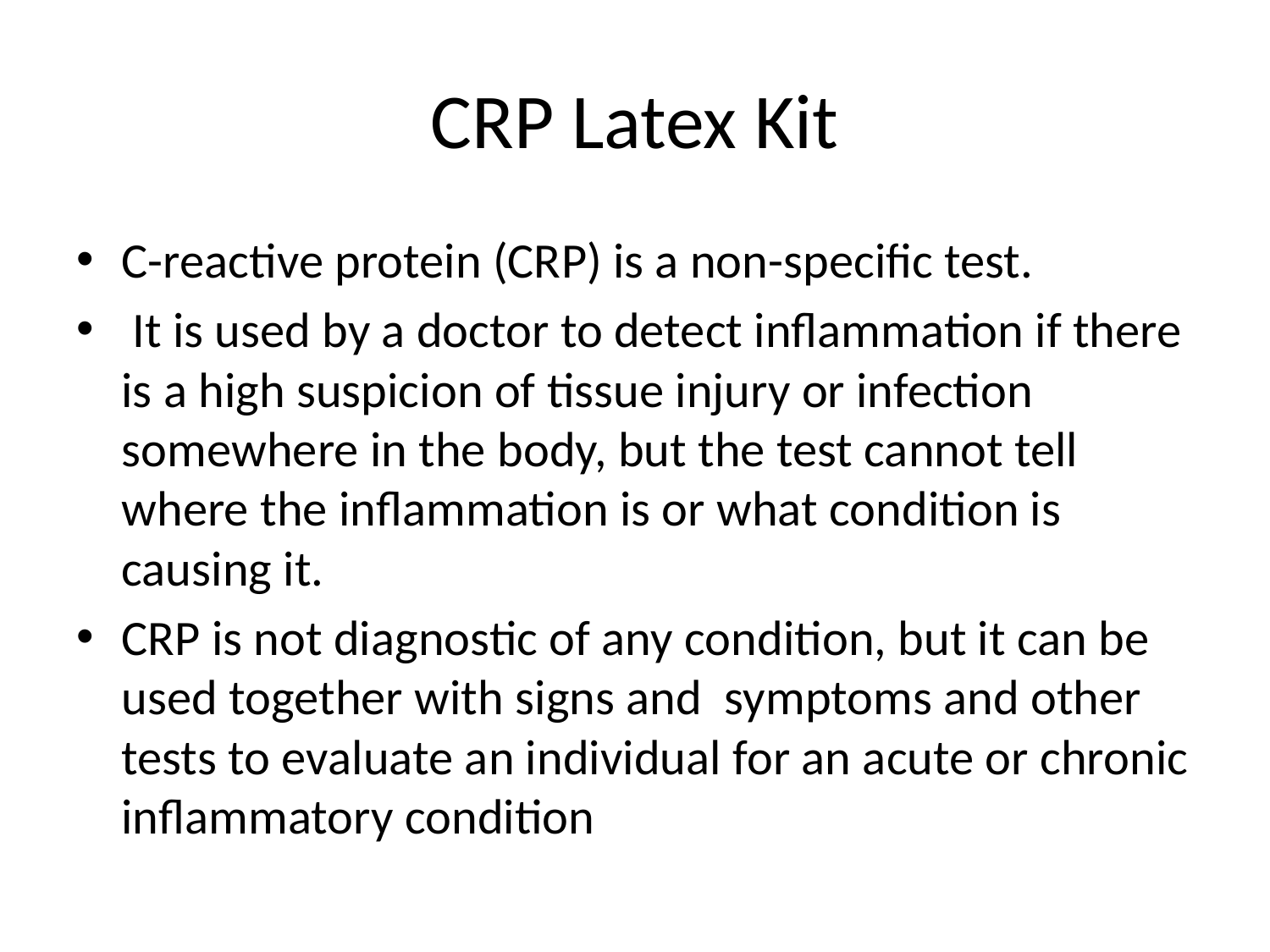

# CRP Latex Kit
C-reactive protein (CRP) is a non-specific test.
 It is used by a doctor to detect inflammation if there is a high suspicion of tissue injury or infection somewhere in the body, but the test cannot tell where the inflammation is or what condition is causing it.
CRP is not diagnostic of any condition, but it can be used together with signs and  symptoms and other tests to evaluate an individual for an acute or chronic inflammatory condition